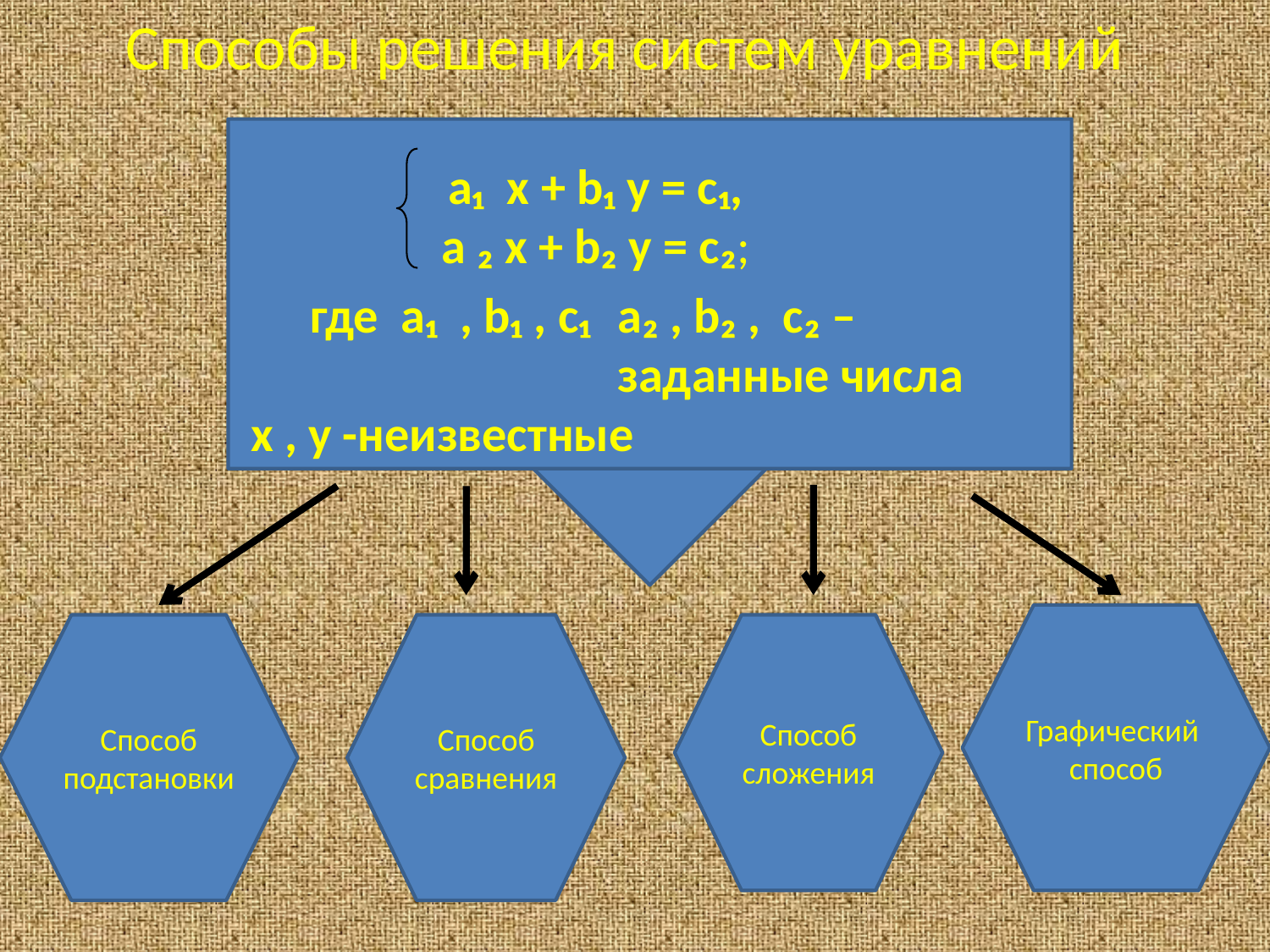

Способы решения систем уравнений

а₁  х + b₁ y = c₁,
а ₂ х + b₂ y = c₂;
где  а₁  , b₁ , c₁

х , у -неизвестные
а₂ , b₂ ,  c₂ –заданные числа

Графический  способ
Способ
подстановки
Способ
сравнения
Способ
сложения